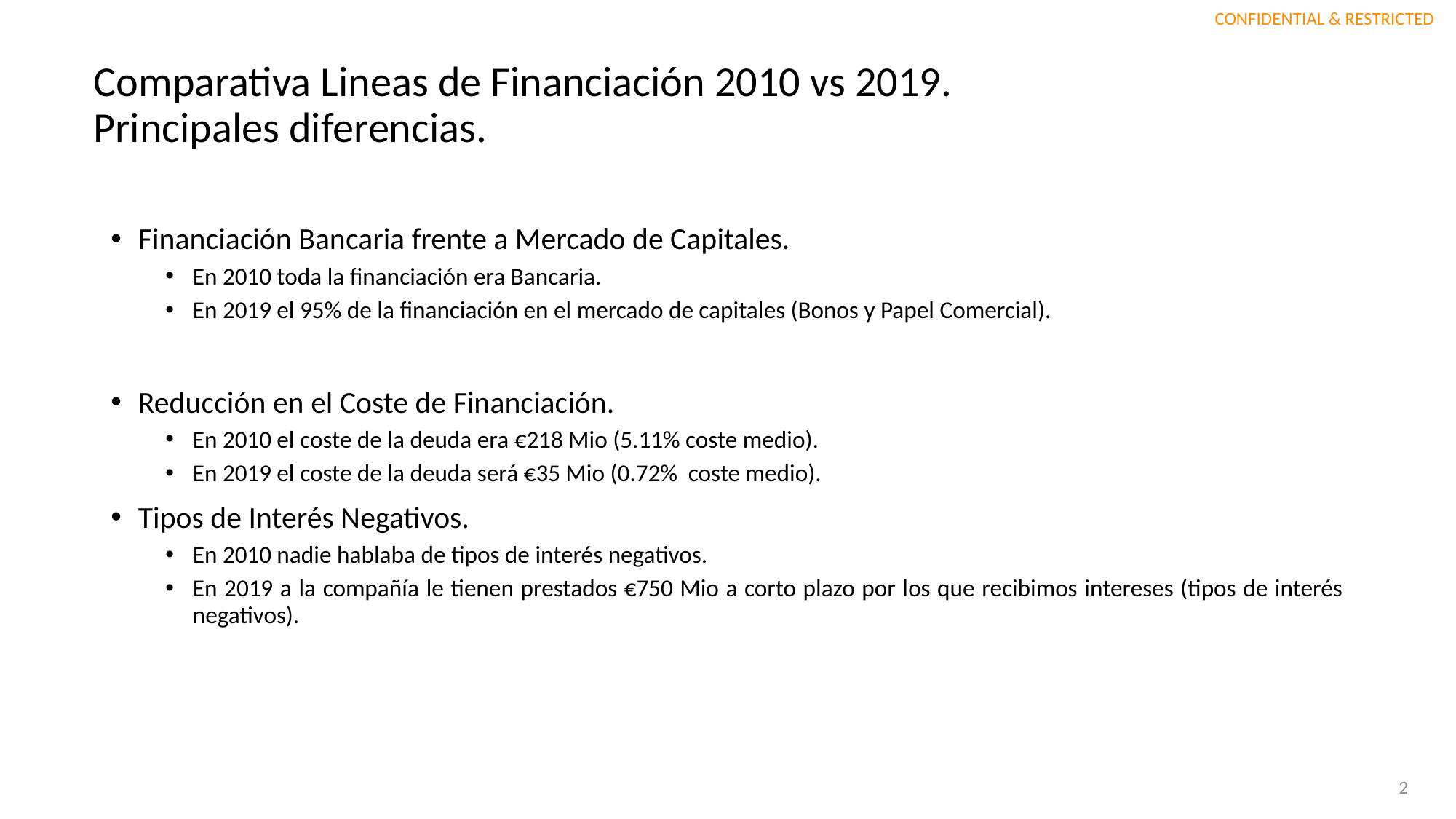

# Comparativa Lineas de Financiación 2010 vs 2019. Principales diferencias.
Financiación Bancaria frente a Mercado de Capitales.
En 2010 toda la financiación era Bancaria.
En 2019 el 95% de la financiación en el mercado de capitales (Bonos y Papel Comercial).

Reducción en el Coste de Financiación.
En 2010 el coste de la deuda era €218 Mio (5.11% coste medio).
En 2019 el coste de la deuda será €35 Mio (0.72%  coste medio).
Tipos de Interés Negativos.
En 2010 nadie hablaba de tipos de interés negativos.
En 2019 a la compañía le tienen prestados €750 Mio a corto plazo por los que recibimos intereses (tipos de interés negativos).

2